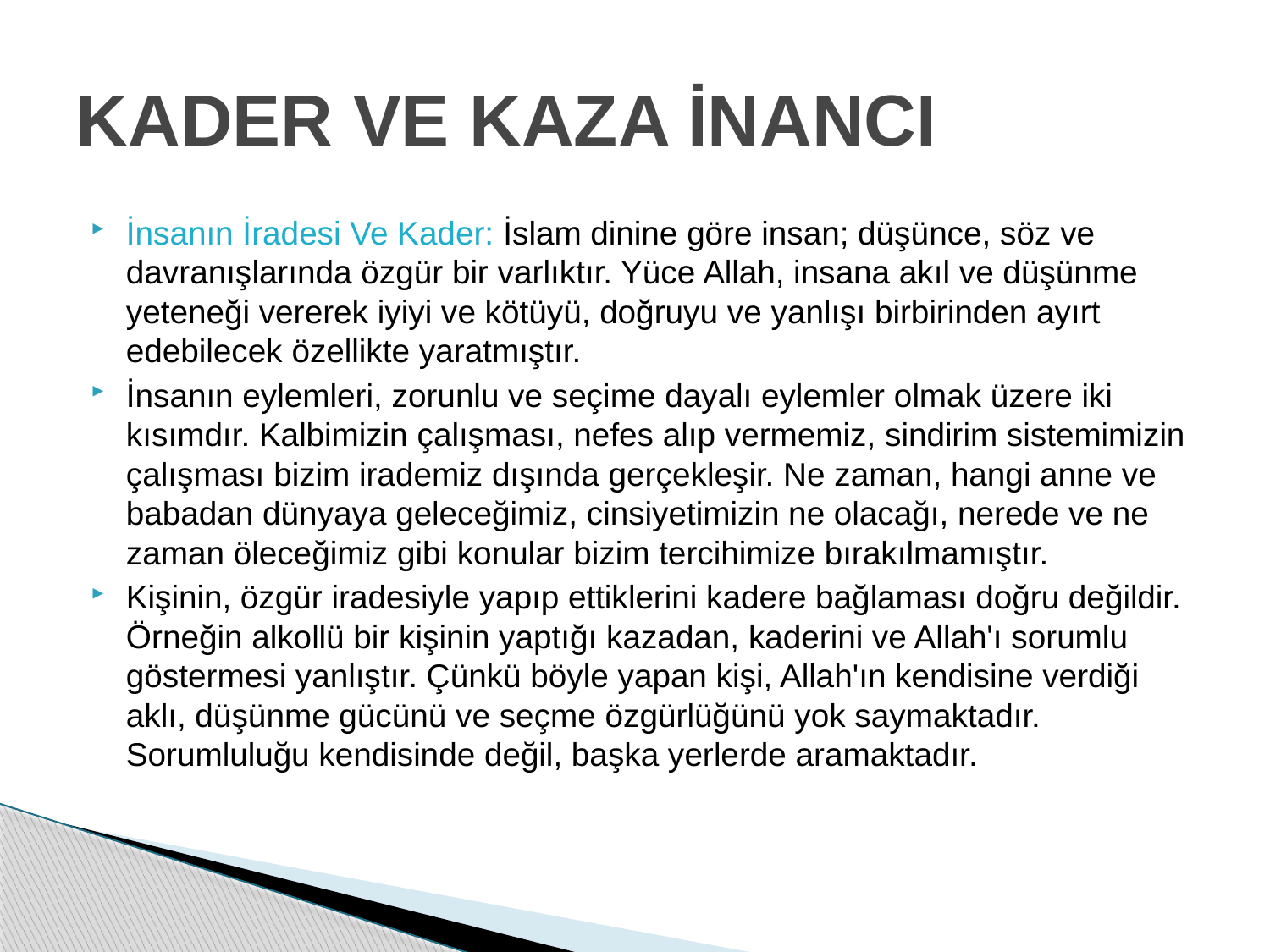

# KADER VE KAZA İNANCI
İnsanın İradesi Ve Kader: İslam dinine göre insan; düşünce, söz ve davranışlarında özgür bir varlıktır. Yüce Allah, insana akıl ve düşünme yeteneği vererek iyiyi ve kötüyü, doğruyu ve yanlışı birbirinden ayırt edebilecek özellikte yaratmıştır.
İnsanın eylemleri, zorunlu ve seçime dayalı eylemler olmak üzere iki kısımdır. Kalbimizin çalışması, nefes alıp vermemiz, sindirim sistemimizin çalışması bizim irademiz dışında gerçekleşir. Ne zaman, hangi anne ve babadan dünyaya geleceğimiz, cinsiyetimizin ne olacağı, nerede ve ne zaman öleceğimiz gibi konular bizim tercihimize bırakılmamıştır.
Kişinin, özgür iradesiyle yapıp ettiklerini kadere bağlaması doğru değildir. Örneğin alkollü bir kişinin yaptığı kazadan, kaderini ve Allah'ı sorumlu göstermesi yanlıştır. Çünkü böyle yapan kişi, Allah'ın kendisine verdiği aklı, düşünme gücünü ve seçme özgürlüğünü yok saymaktadır. Sorumluluğu kendisinde değil, başka yerlerde aramaktadır.